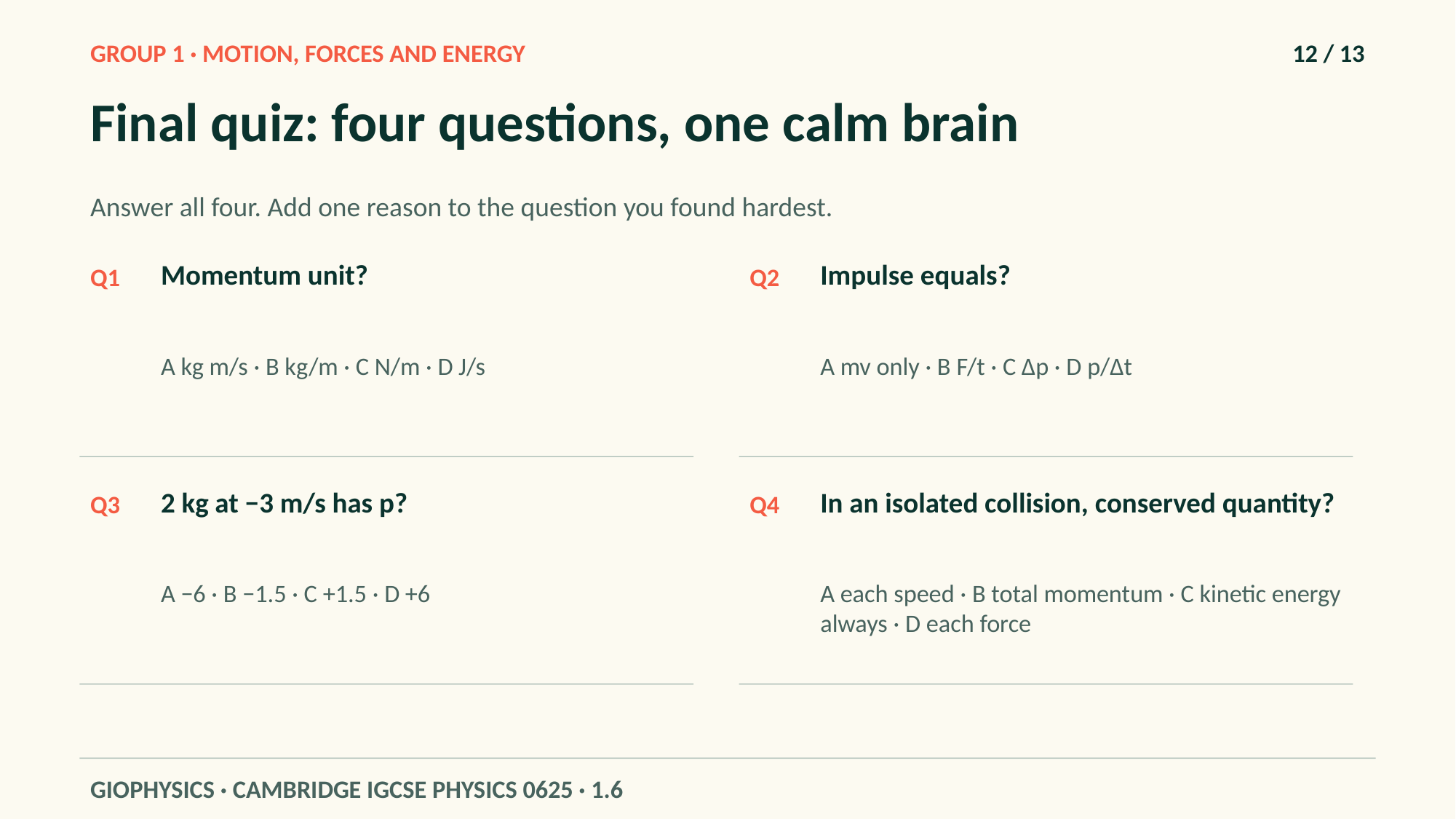

GROUP 1 · MOTION, FORCES AND ENERGY
12 / 13
Final quiz: four questions, one calm brain
Answer all four. Add one reason to the question you found hardest.
Momentum unit?
Impulse equals?
Q1
Q2
A kg m/s · B kg/m · C N/m · D J/s
A mv only · B F/t · C Δp · D p/Δt

2 kg at −3 m/s has p?
In an isolated collision, conserved quantity?
Q3
Q4
A −6 · B −1.5 · C +1.5 · D +6
A each speed · B total momentum · C kinetic energy always · D each force

GIOPHYSICS · CAMBRIDGE IGCSE PHYSICS 0625 · 1.6